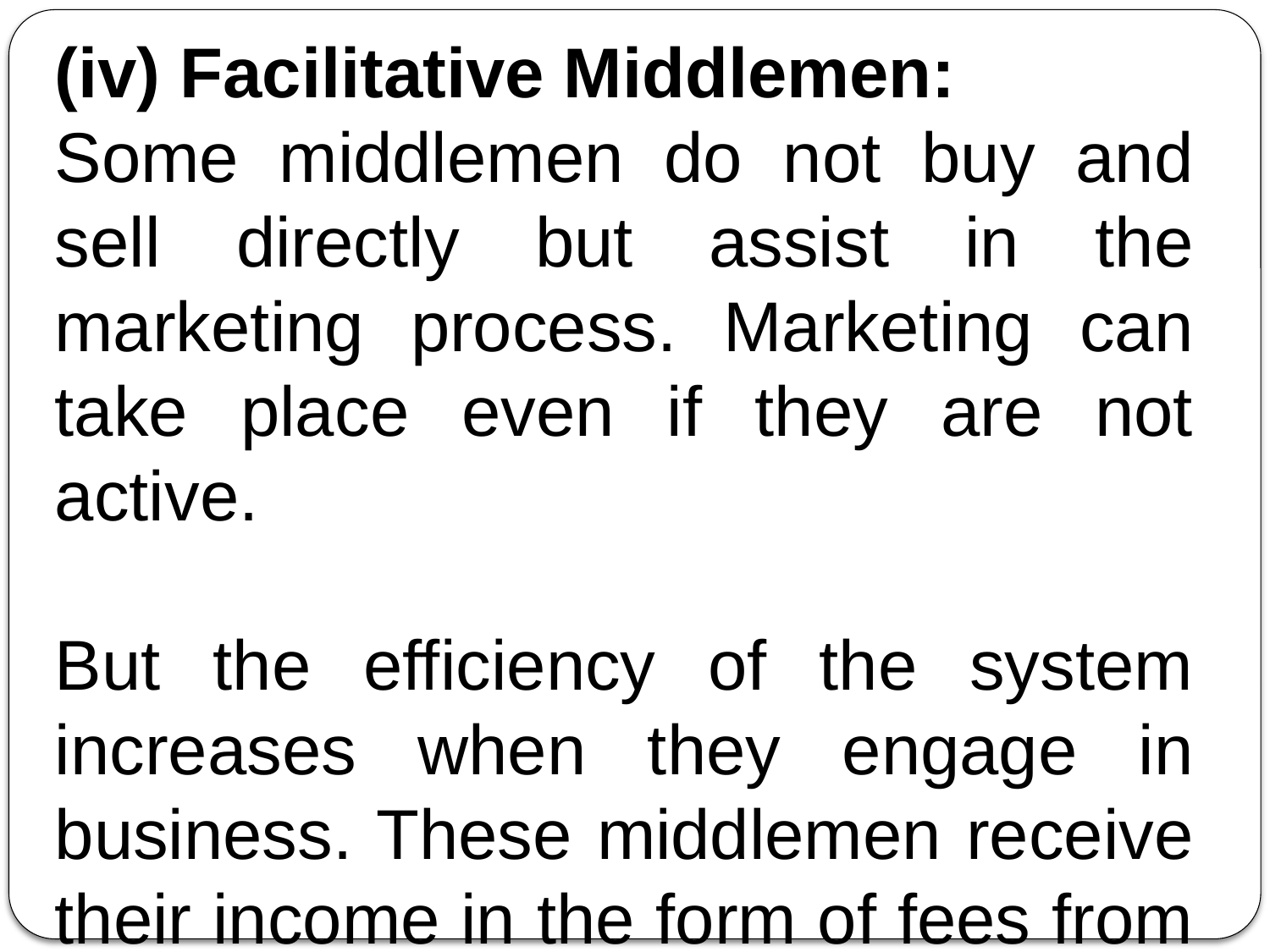

(iv) Facilitative Middlemen:
Some middlemen do not buy and sell directly but assist in the marketing process. Marketing can take place even if they are not active.

But the efficiency of the system increases when they engage in business. These middlemen receive their income in the form of fees from those who use their services.